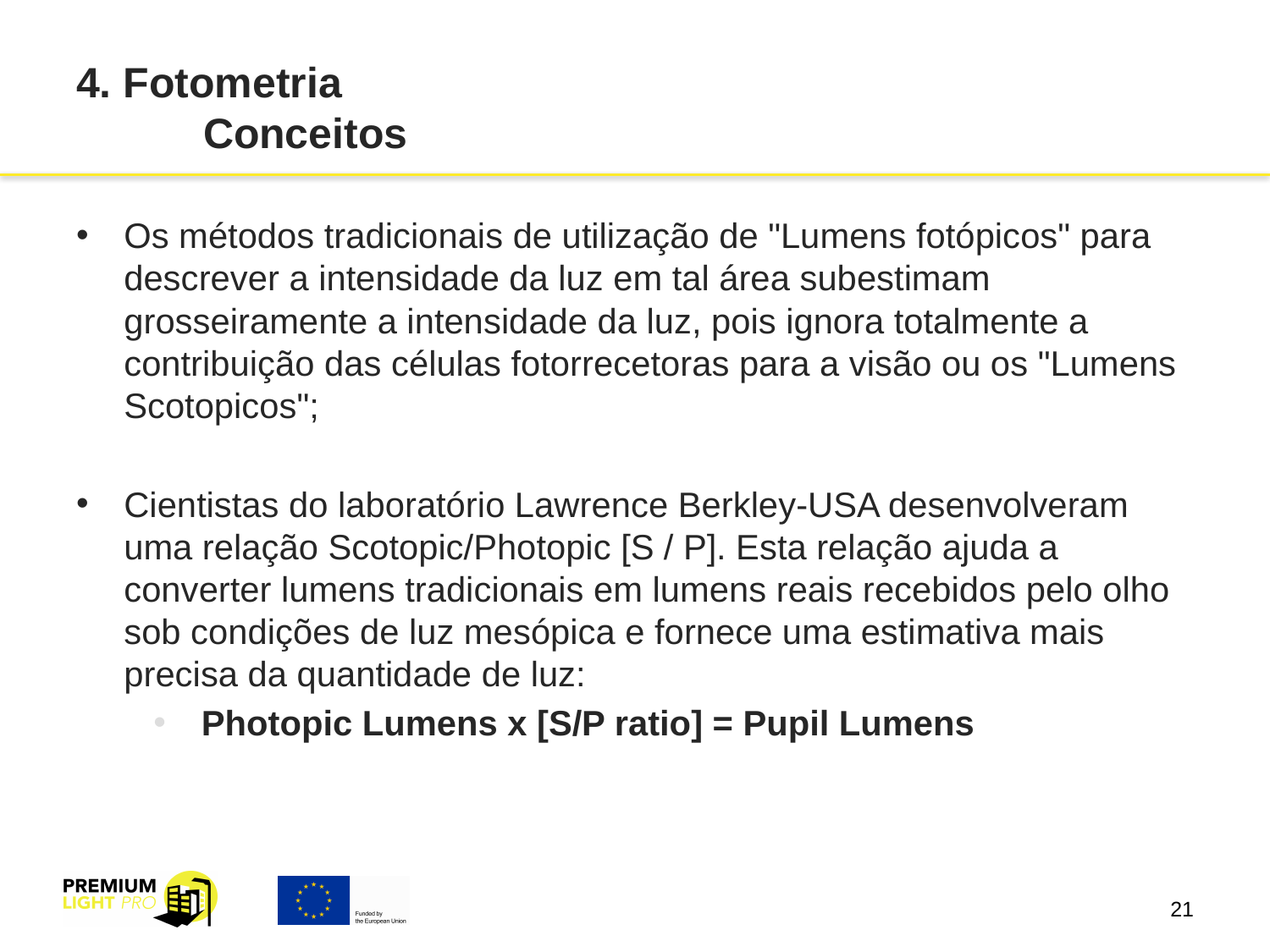

# 4. Fotometria Conceitos
Os métodos tradicionais de utilização de "Lumens fotópicos" para descrever a intensidade da luz em tal área subestimam grosseiramente a intensidade da luz, pois ignora totalmente a contribuição das células fotorrecetoras para a visão ou os "Lumens Scotopicos";

Cientistas do laboratório Lawrence Berkley-USA desenvolveram uma relação Scotopic/Photopic [S / P]. Esta relação ajuda a converter lumens tradicionais em lumens reais recebidos pelo olho sob condições de luz mesópica e fornece uma estimativa mais precisa da quantidade de luz:
Photopic Lumens x [S/P ratio] = Pupil Lumens